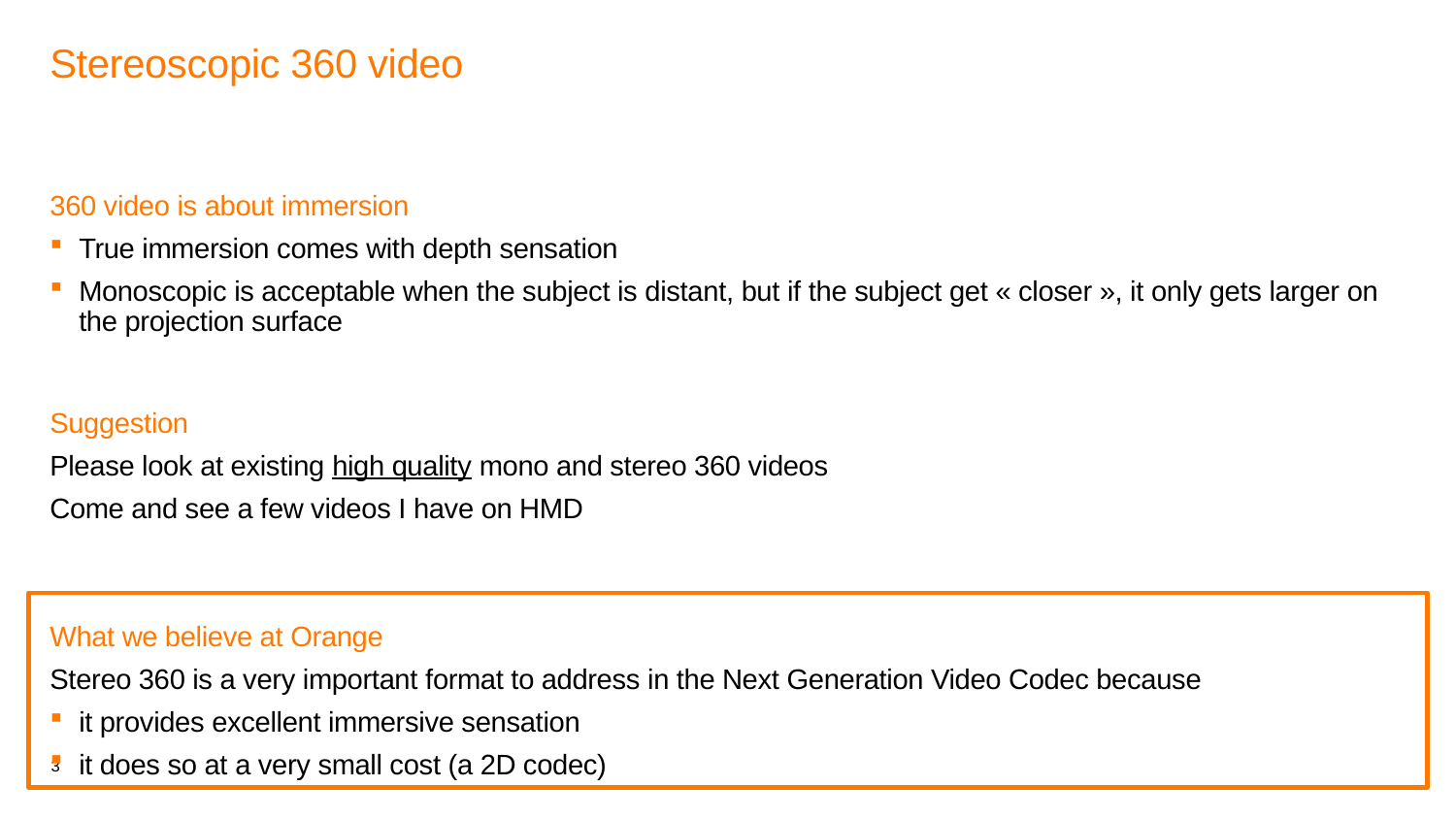

# Stereoscopic 360 video
360 video is about immersion
True immersion comes with depth sensation
Monoscopic is acceptable when the subject is distant, but if the subject get « closer », it only gets larger on the projection surface

Suggestion
Please look at existing high quality mono and stereo 360 videos
Come and see a few videos I have on HMD

What we believe at Orange
Stereo 360 is a very important format to address in the Next Generation Video Codec because
it provides excellent immersive sensation
it does so at a very small cost (a 2D codec)